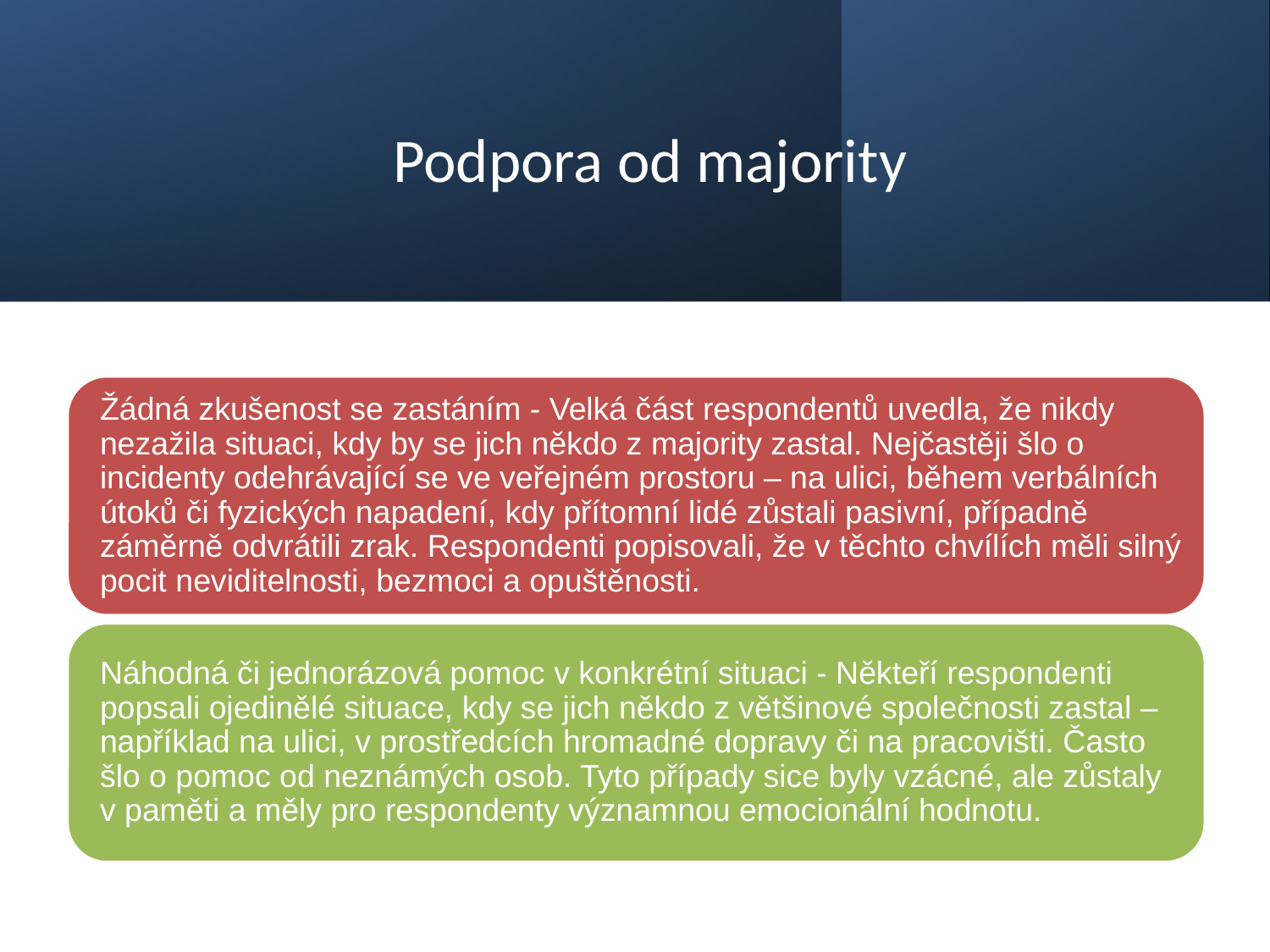

# Podpora od majority
Žádná zkušenost se zastáním - Velká část respondentů uvedla, že nikdy nezažila situaci, kdy by se jich někdo z majority zastal. Nejčastěji šlo o incidenty odehrávající se ve veřejném prostoru – na ulici, během verbálních útoků či fyzických napadení, kdy přítomní lidé zůstali pasivní, případně záměrně odvrátili zrak. Respondenti popisovali, že v těchto chvílích měli silný pocit neviditelnosti, bezmoci a opuštěnosti.
Náhodná či jednorázová pomoc v konkrétní situaci - Někteří respondenti popsali ojedinělé situace, kdy se jich někdo z většinové společnosti zastal – například na ulici, v prostředcích hromadné dopravy či na pracovišti. Často šlo o pomoc od neznámých osob. Tyto případy sice byly vzácné, ale zůstaly v paměti a měly pro respondenty významnou emocionální hodnotu.